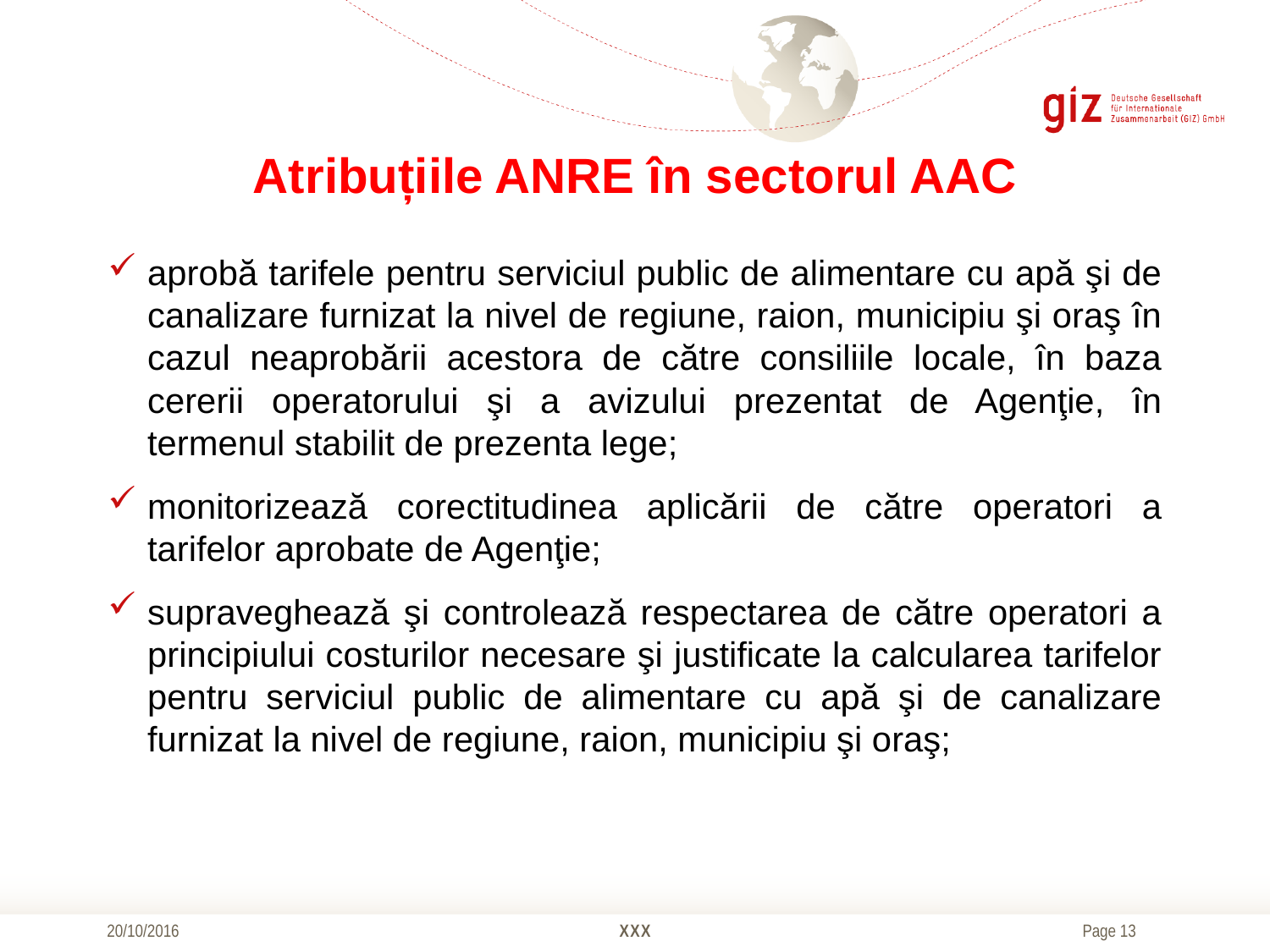

# Atribuțiile ANRE în sectorul AAC
aprobă tarifele pentru serviciul public de alimentare cu apă şi de canalizare furnizat la nivel de regiune, raion, municipiu şi oraş în cazul neaprobării acestora de către consiliile locale, în baza cererii operatorului şi a avizului prezentat de Agenţie, în termenul stabilit de prezenta lege;
monitorizează corectitudinea aplicării de către operatori a tarifelor aprobate de Agenţie;
supraveghează şi controlează respectarea de către operatori a principiului costurilor necesare şi justificate la calcularea tarifelor pentru serviciul public de alimentare cu apă şi de canalizare furnizat la nivel de regiune, raion, municipiu şi oraş;

20/10/2016
XXX